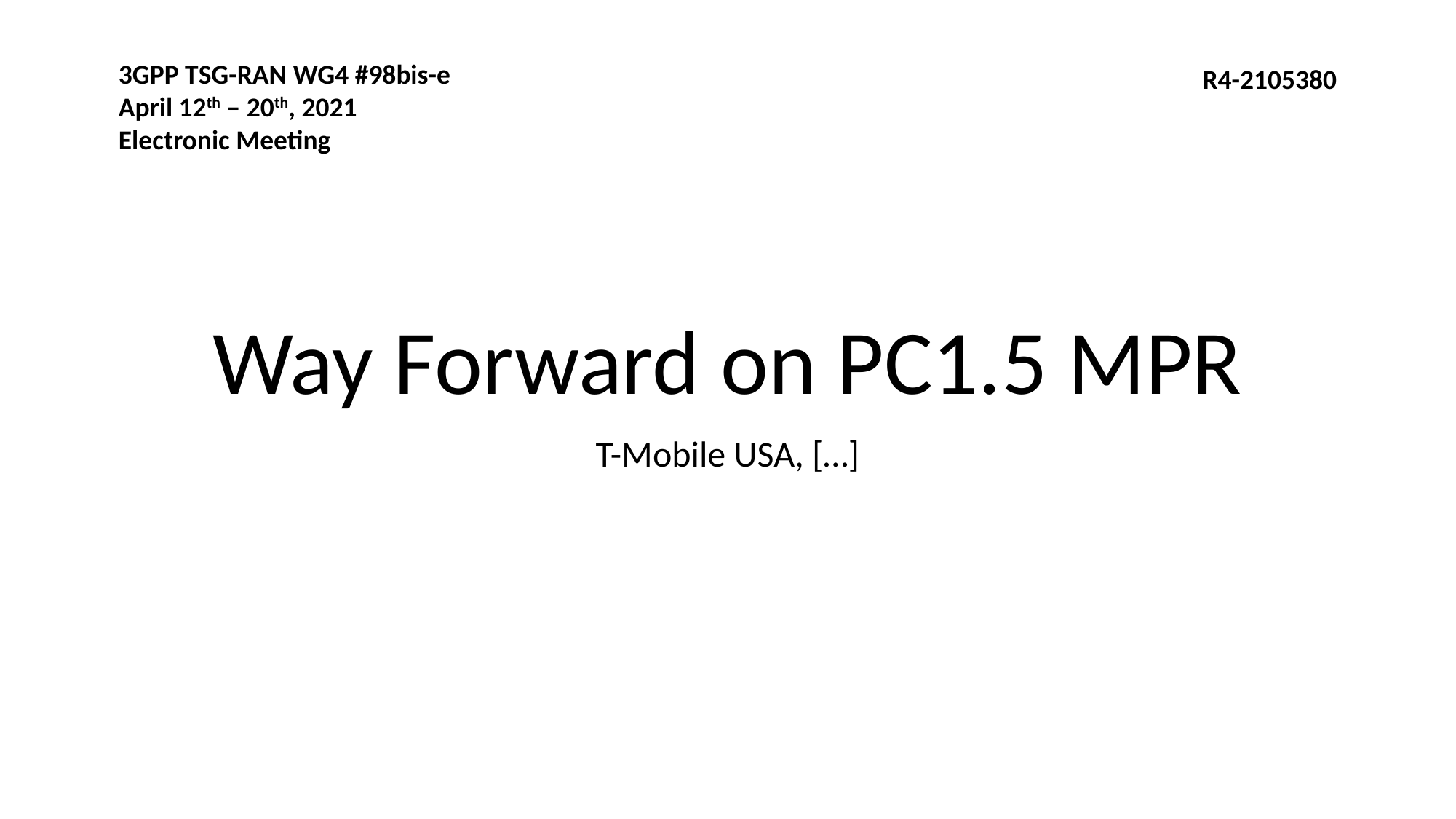

3GPP TSG-RAN WG4 #98bis-e
April 12th ‒ 20th, 2021
Electronic Meeting
R4-2105380
# Way Forward on PC1.5 MPR
T-Mobile USA, […]